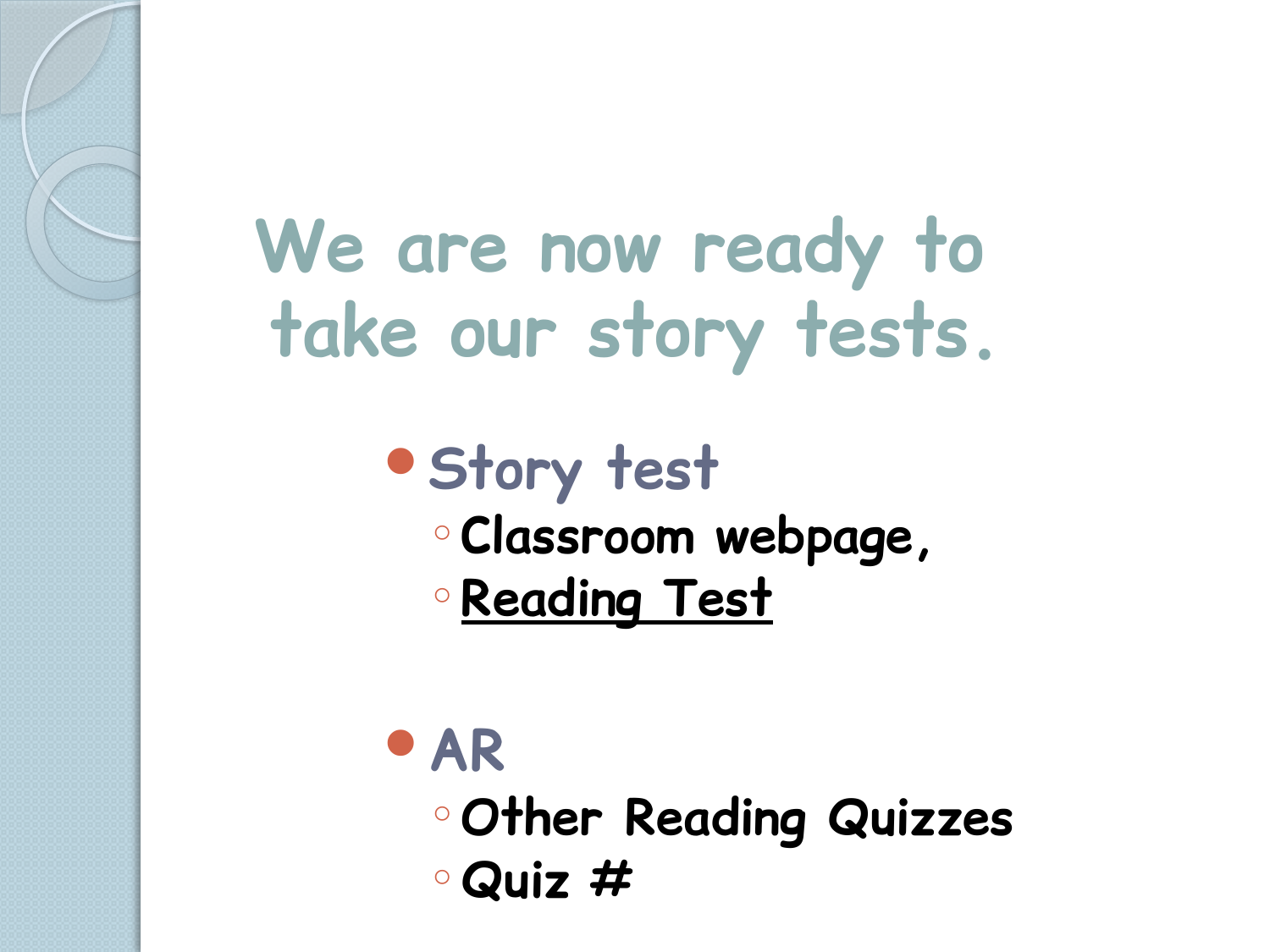

# We are now ready to take our story tests.
Story test
Classroom webpage,
Reading Test

AR
Other Reading Quizzes
Quiz #